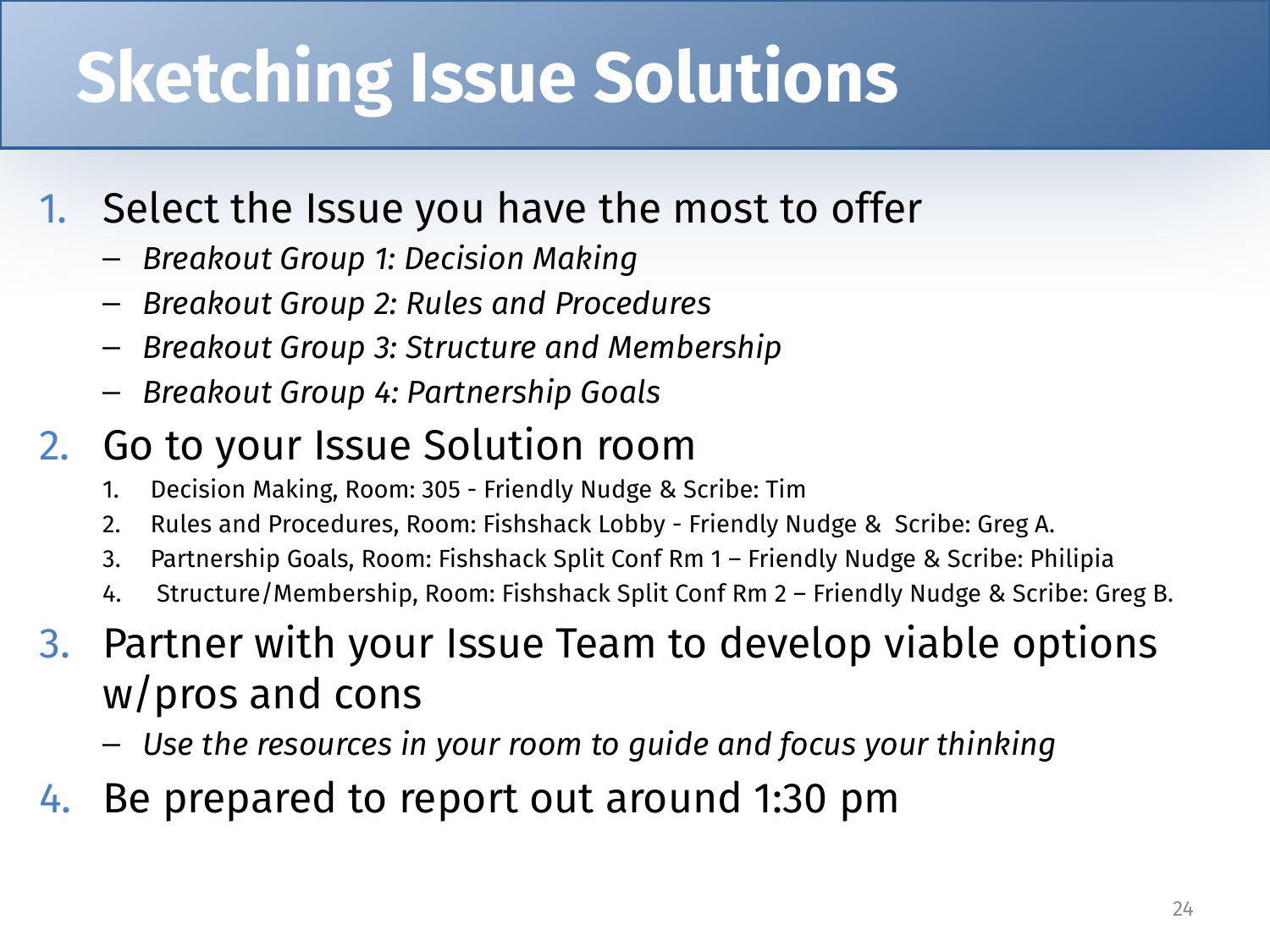

# Sketching Issue Solutions
Select the Issue you have the most to offer
Breakout Group 1: Decision Making
Breakout Group 2: Rules and Procedures
Breakout Group 3: Structure and Membership
Breakout Group 4: Partnership Goals
Go to your Issue Solution room
Decision Making, Room: 305 - Friendly Nudge & Scribe: Tim
Rules and Procedures, Room: Fishshack Lobby - Friendly Nudge &  Scribe: Greg A.
Partnership Goals, Room: Fishshack Split Conf Rm 1 – Friendly Nudge & Scribe: Philipia
 Structure/Membership, Room: Fishshack Split Conf Rm 2 – Friendly Nudge & Scribe: Greg B.
Partner with your Issue Team to develop viable options w/pros and cons
Use the resources in your room to guide and focus your thinking
Be prepared to report out around 1:30 pm

24